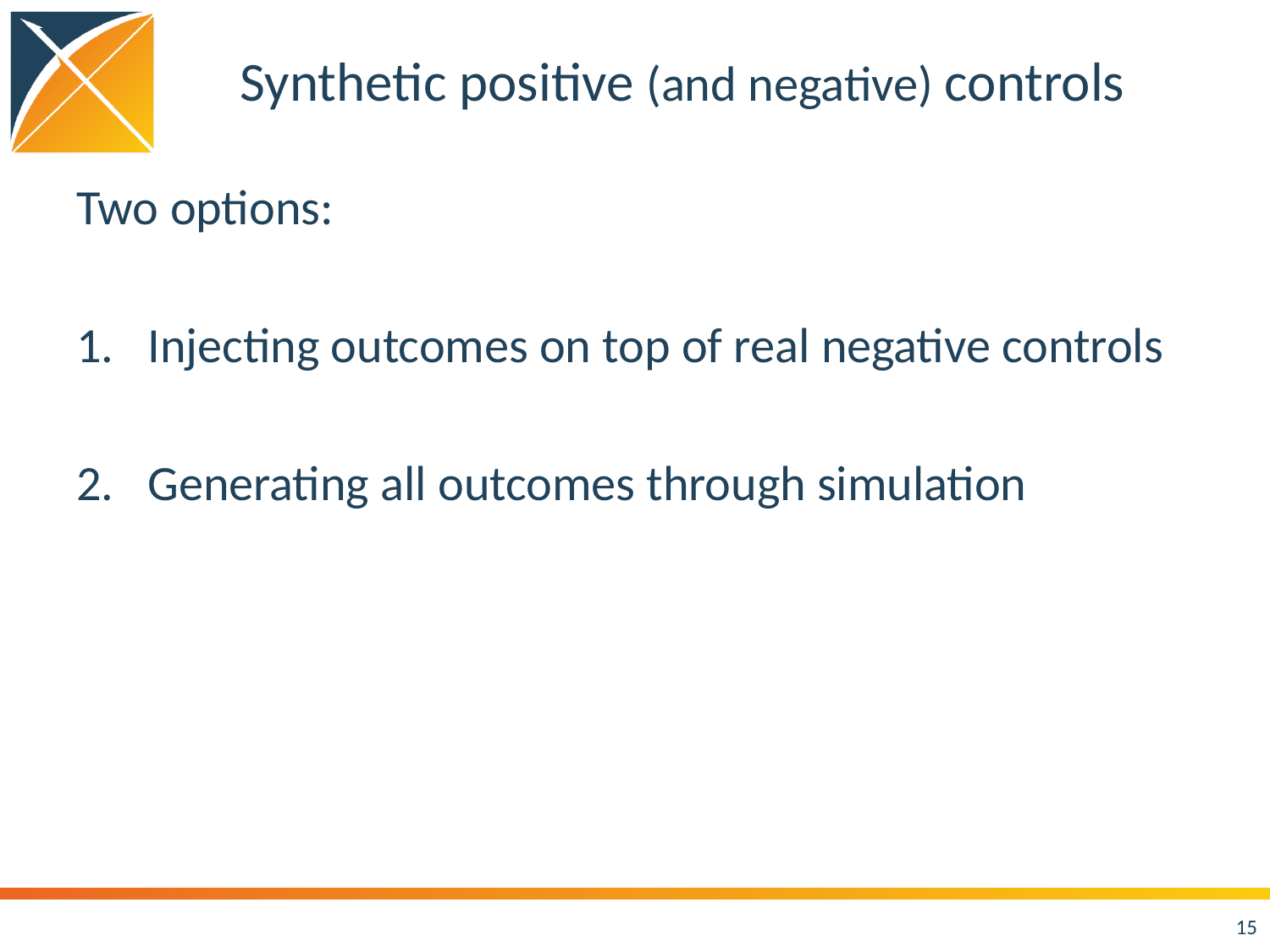

# Synthetic positive (and negative) controls
Two options:

Injecting outcomes on top of real negative controls

Generating all outcomes through simulation

15